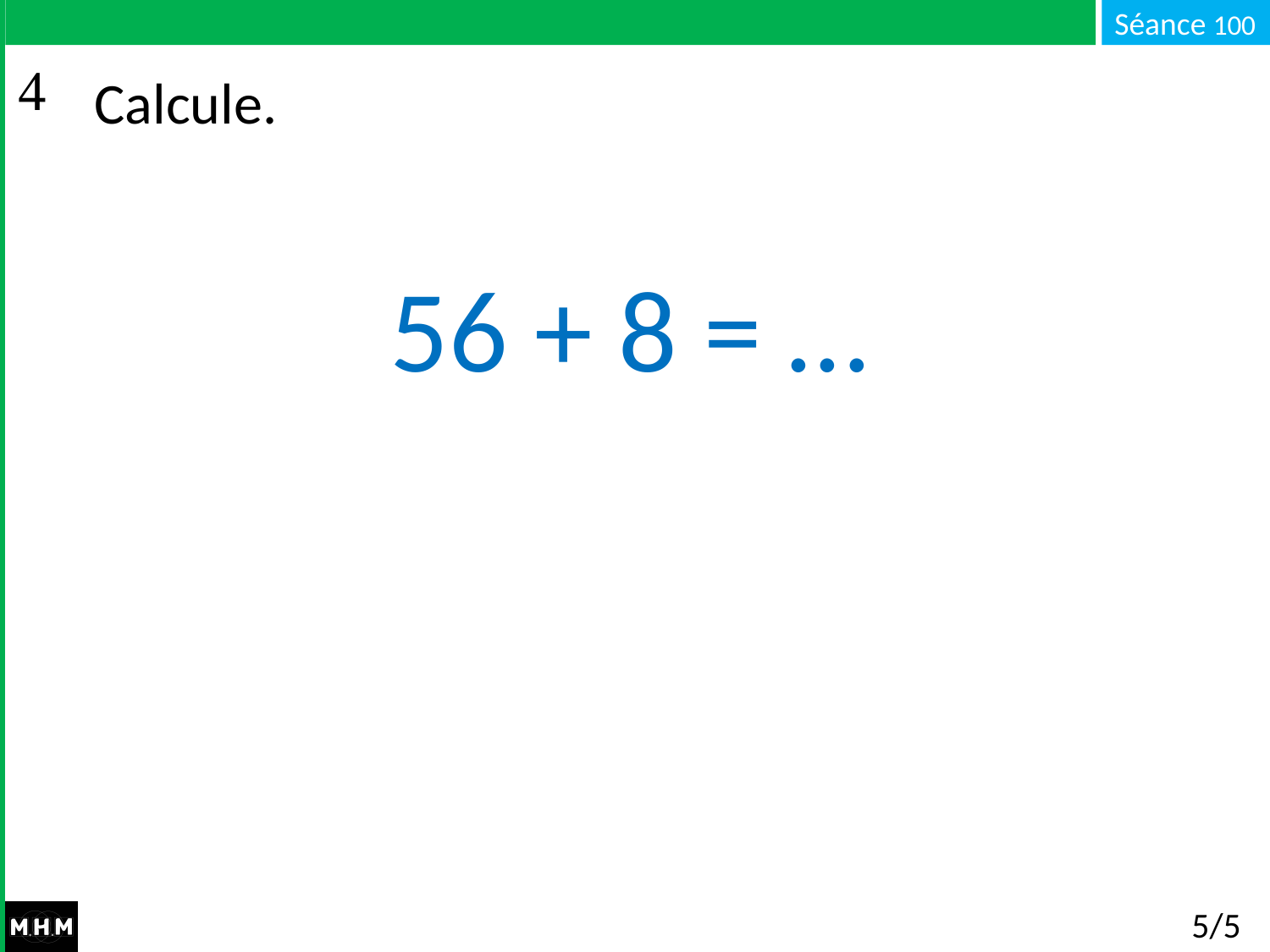

# Calcule.
56 + 8 = …
5/5